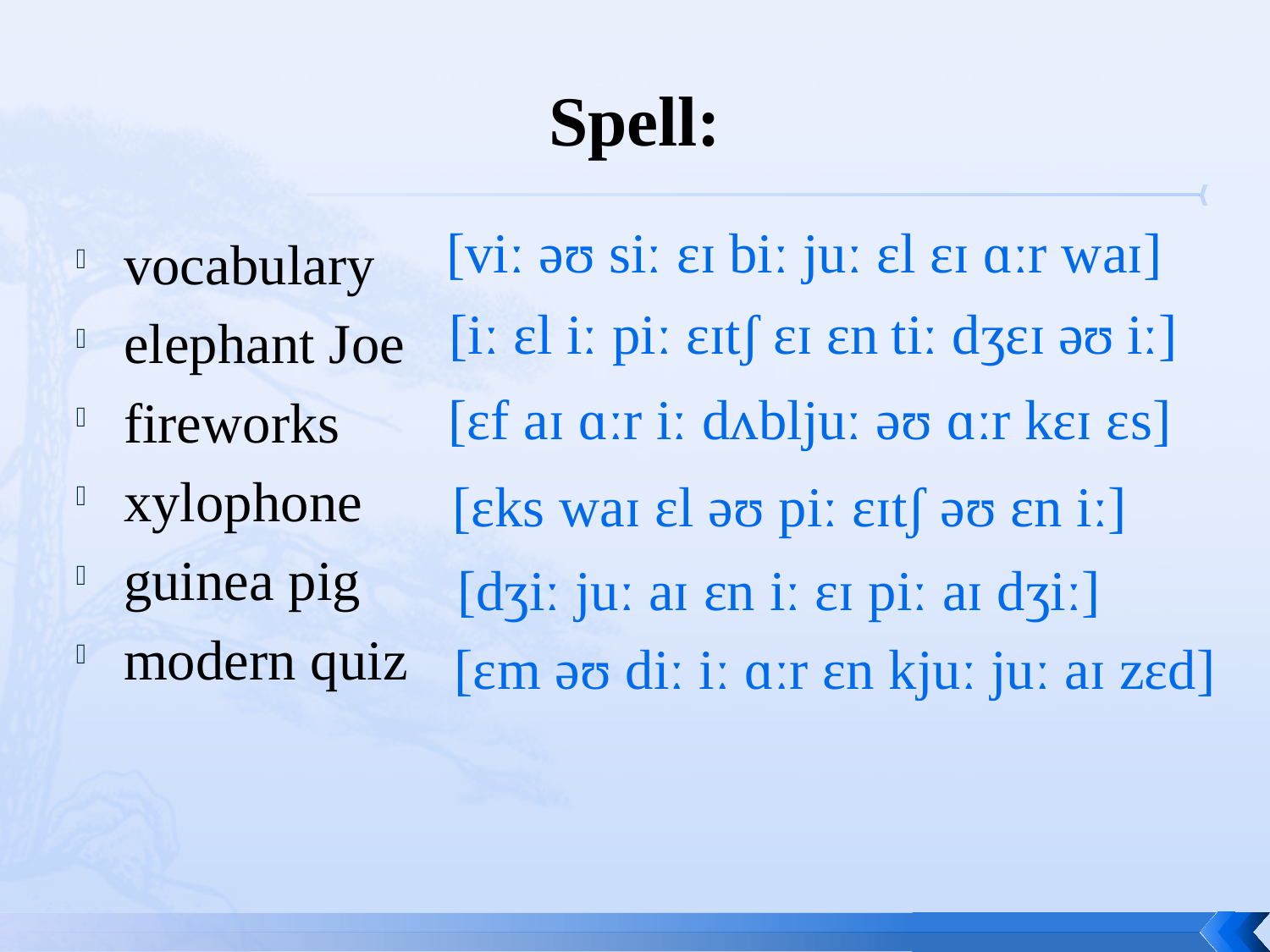

# Spell:
[viː əʊ siː ɛɪ biː juː ɛl ɛɪ ɑːr waɪ]
vocabulary
elephant Joe
fireworks
xylophone
guinea pig
modern quiz
[iː ɛl iː piː ɛɪtʃ ɛɪ ɛn tiː dʒɛɪ əʊ iː]
[ɛf aɪ ɑːr iː dʌbljuː əʊ ɑːr kɛɪ ɛs]
[ɛks waɪ ɛl əʊ piː ɛɪtʃ əʊ ɛn iː]
[dʒiː juː aɪ ɛn iː ɛɪ piː aɪ dʒiː]
[ɛm əʊ diː iː ɑːr ɛn kjuː juː aɪ zɛd]